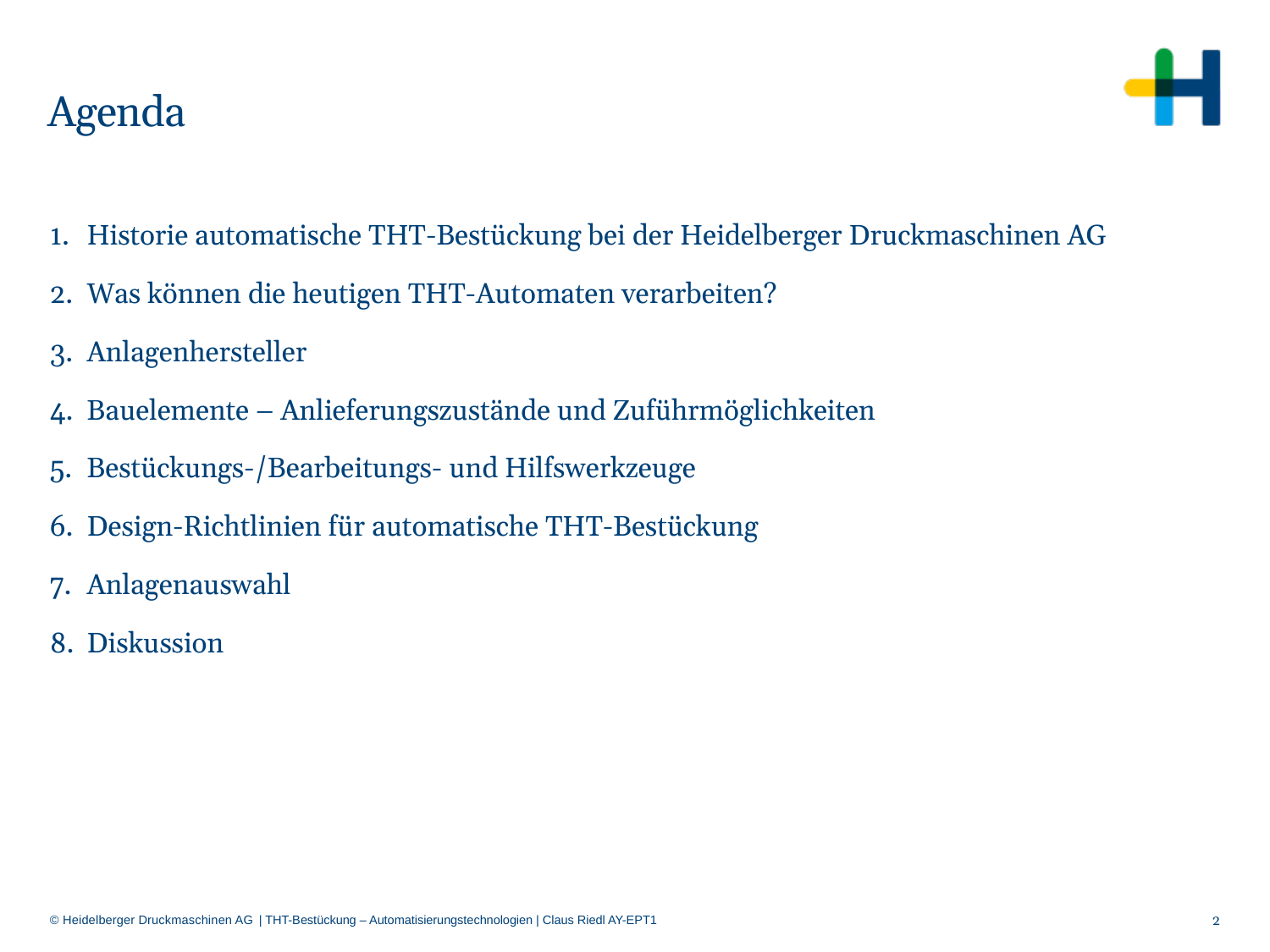

# Agenda
Historie automatische THT-Bestückung bei der Heidelberger Druckmaschinen AG
Was können die heutigen THT-Automaten verarbeiten?
Anlagenhersteller
Bauelemente – Anlieferungszustände und Zuführmöglichkeiten
Bestückungs-/Bearbeitungs- und Hilfswerkzeuge
Design-Richtlinien für automatische THT-Bestückung
Anlagenauswahl
Diskussion

2
| THT-Bestückung – Automatisierungstechnologien | Claus Riedl AY-EPT1